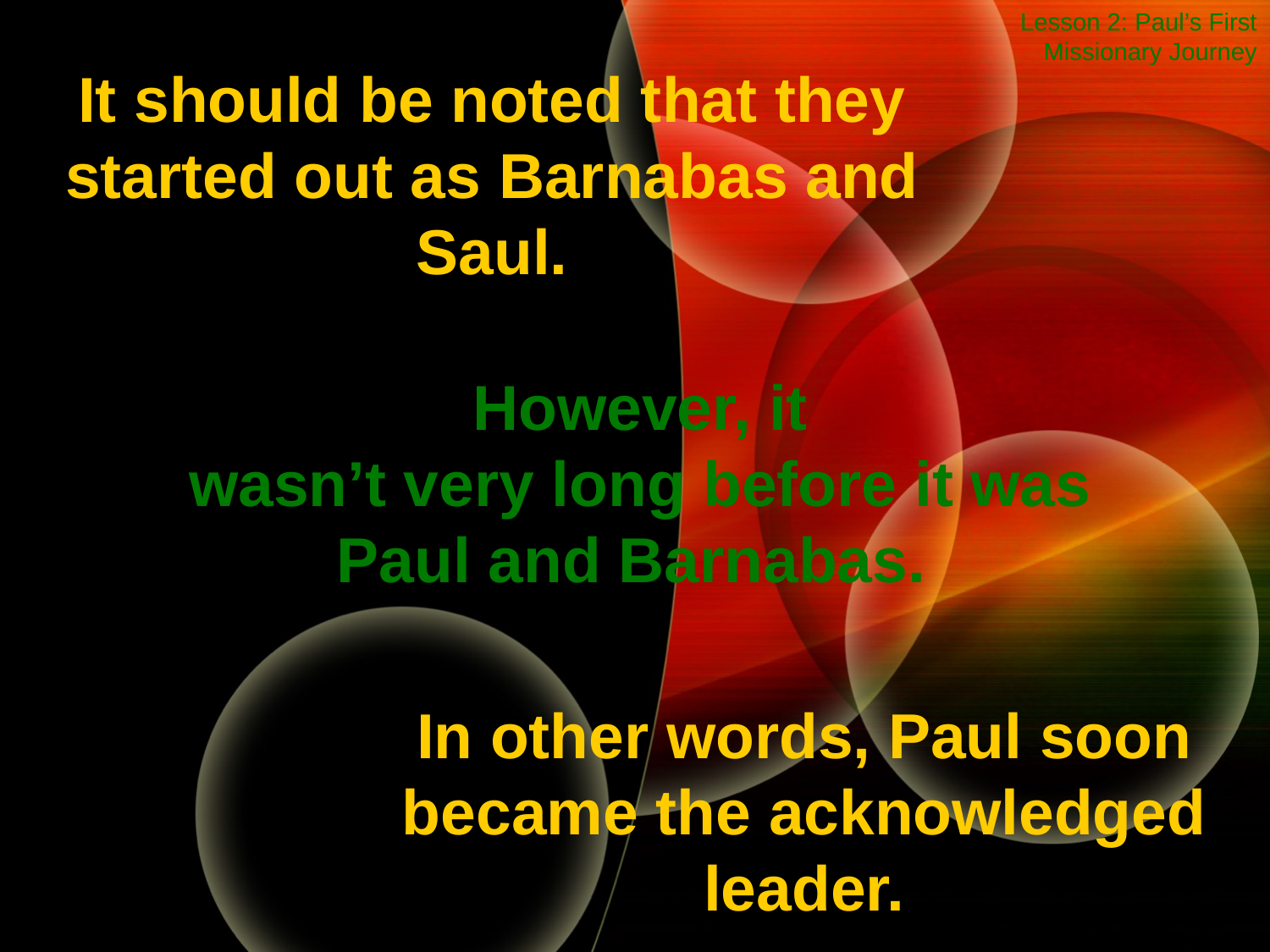

Lesson 2: Paul’s First Missionary Journey
It should be noted that they started out as Barnabas and Saul.
However, it
wasn’t very long before it was Paul and Barnabas.
In other words, Paul soon became the acknowledged leader.